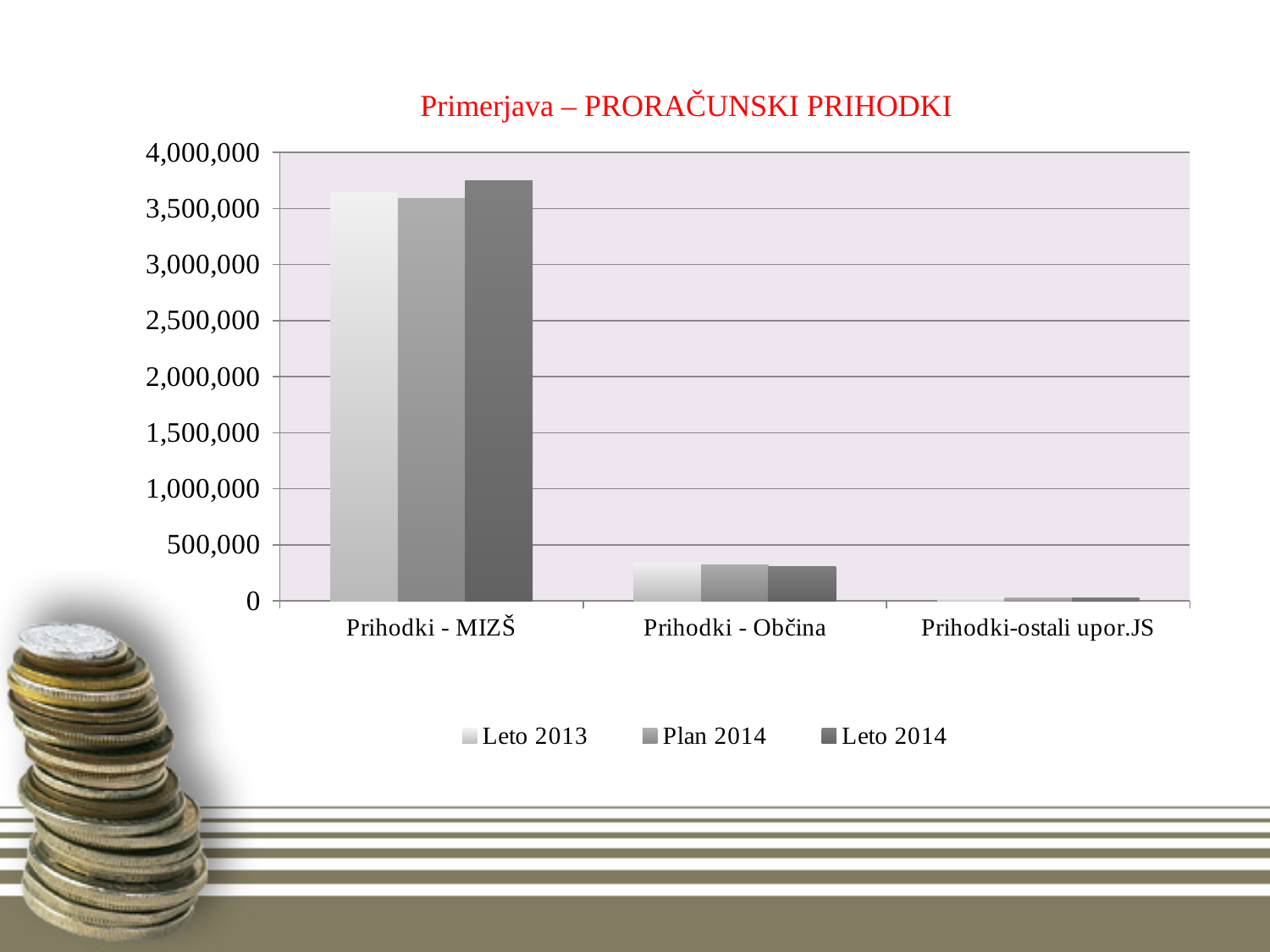

# Primerjava – PRORAČUNSKI PRIHODKI

### Chart

| Category | Leto 2013 | Plan 2014 | Leto 2014 |
|---|---|---|---|
| Prihodki - MIZŠ | 3645626.0 | 3591900.0 | 3751668.0 |
| Prihodki - Občina | 334657.0 | 324900.0 | 308717.0 |
| Prihodki-ostali upor.JS | 28513.0 | 25500.0 | 30071.0 |